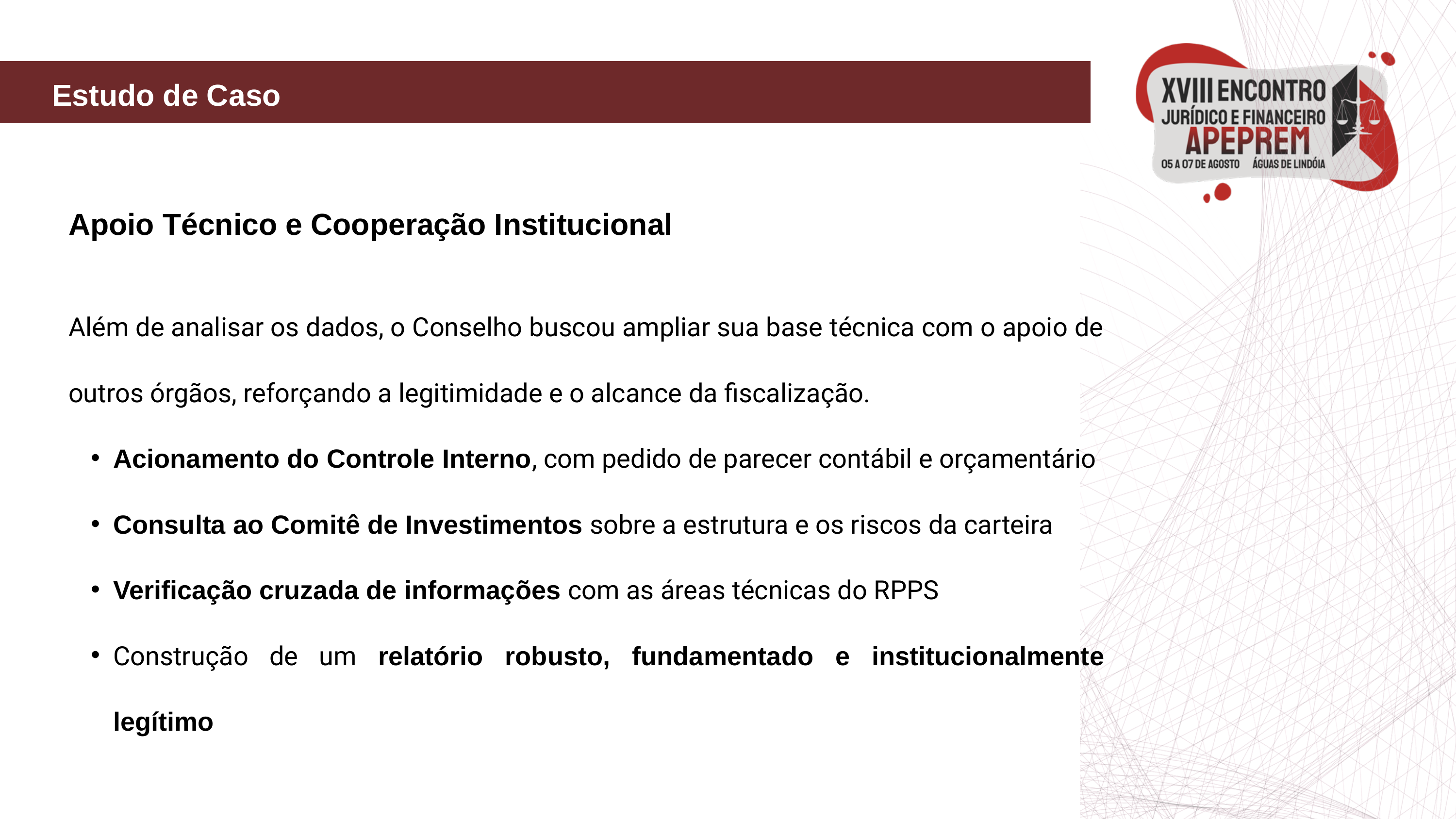

Estudo de Caso
Apoio Técnico e Cooperação Institucional
Além de analisar os dados, o Conselho buscou ampliar sua base técnica com o apoio de outros órgãos, reforçando a legitimidade e o alcance da fiscalização.
Acionamento do Controle Interno, com pedido de parecer contábil e orçamentário
Consulta ao Comitê de Investimentos sobre a estrutura e os riscos da carteira
Verificação cruzada de informações com as áreas técnicas do RPPS
Construção de um relatório robusto, fundamentado e institucionalmente legítimo